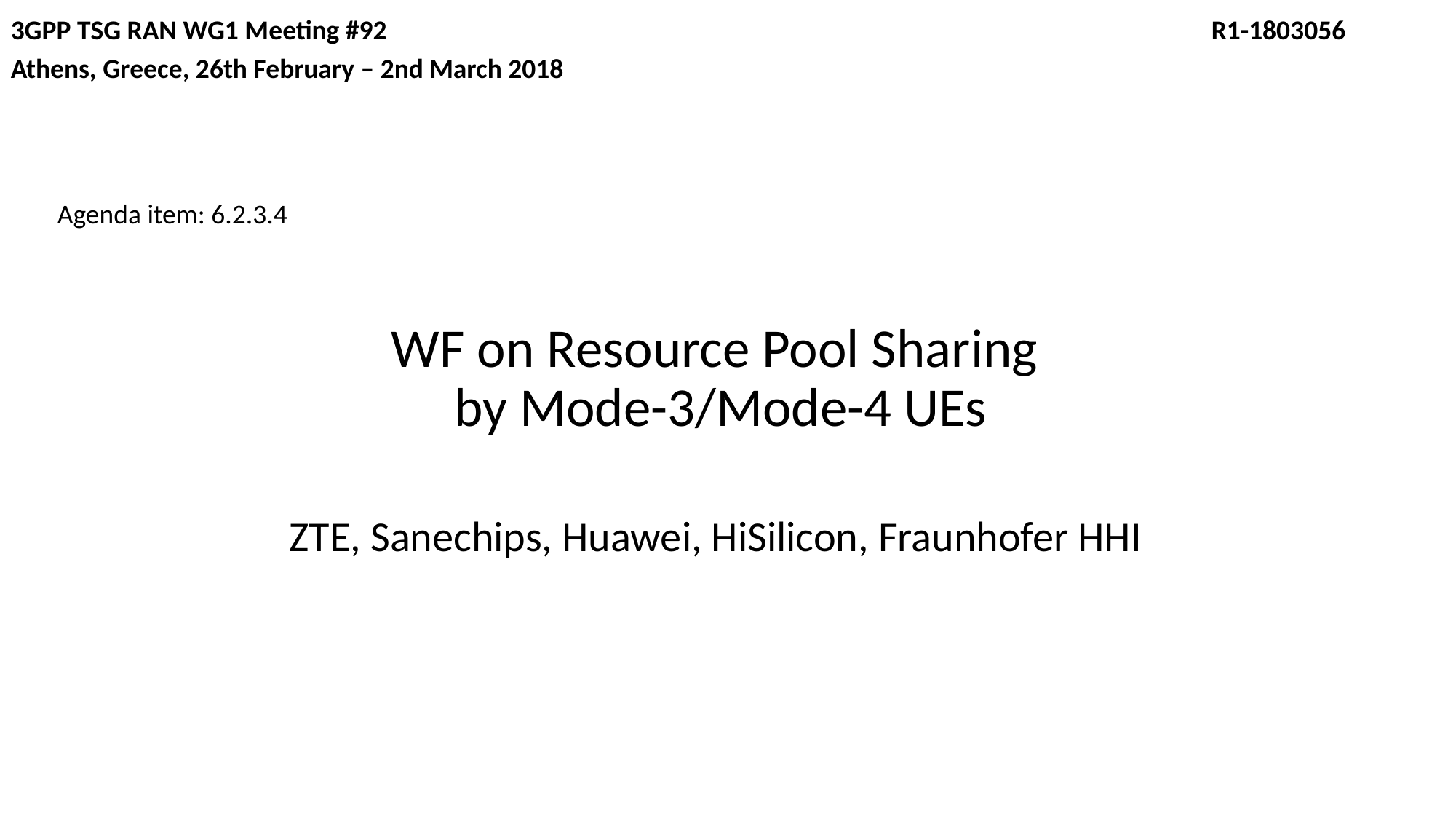

3GPP TSG RAN WG1 Meeting #92				                     			R1-1803056
Athens, Greece, 26th February – 2nd March 2018
Agenda item: 6.2.3.4
# WF on Resource Pool Sharing by Mode-3/Mode-4 UEs
ZTE, Sanechips, Huawei, HiSilicon, Fraunhofer HHI